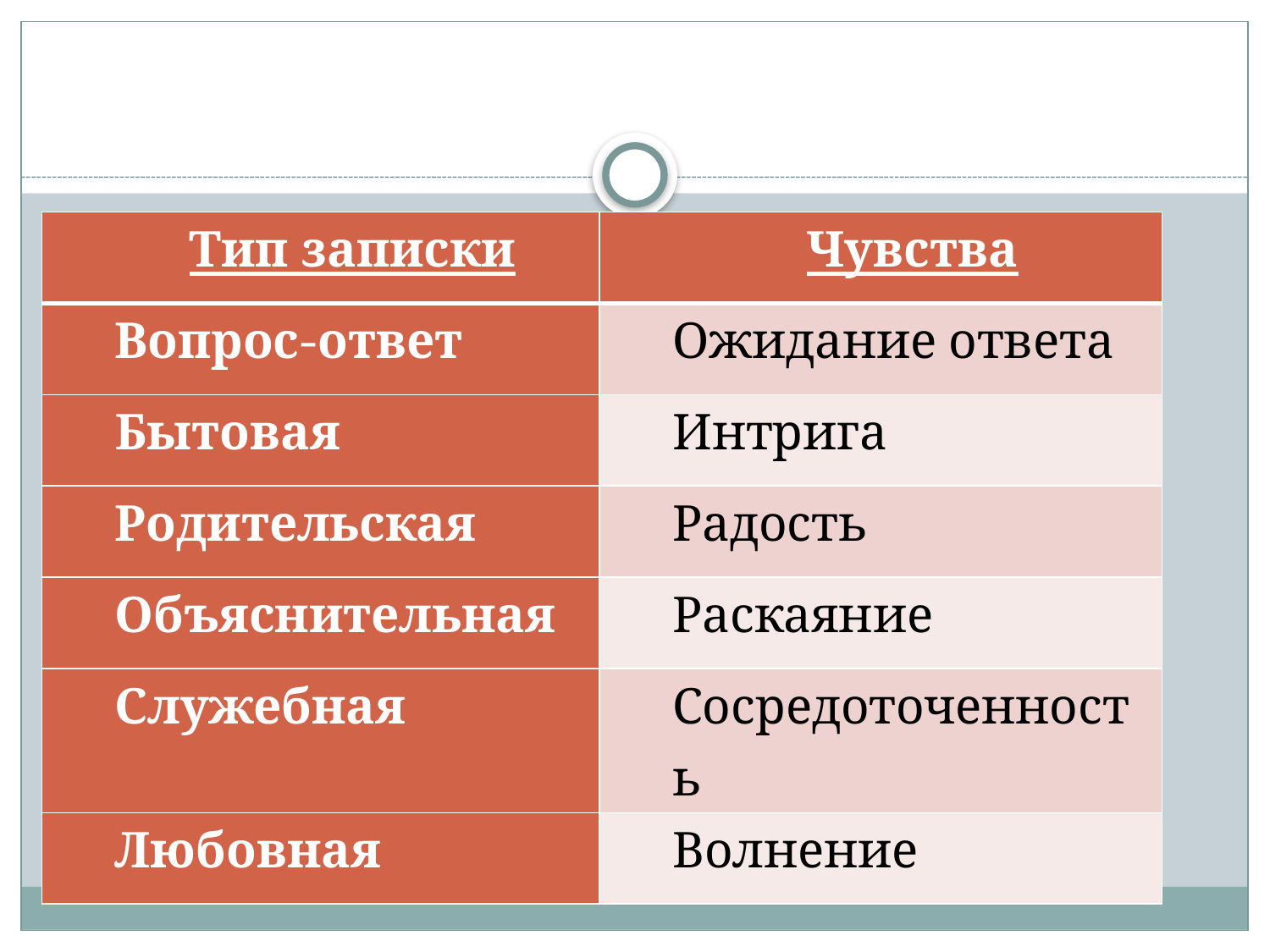

#
| Тип записки | Чувства |
| --- | --- |
| Вопрос-ответ | Ожидание ответа |
| Бытовая | Интрига |
| Родительская | Радость |
| Объяснительная | Раскаяние |
| Служебная | Сосредоточенность |
| Любовная | Волнение |